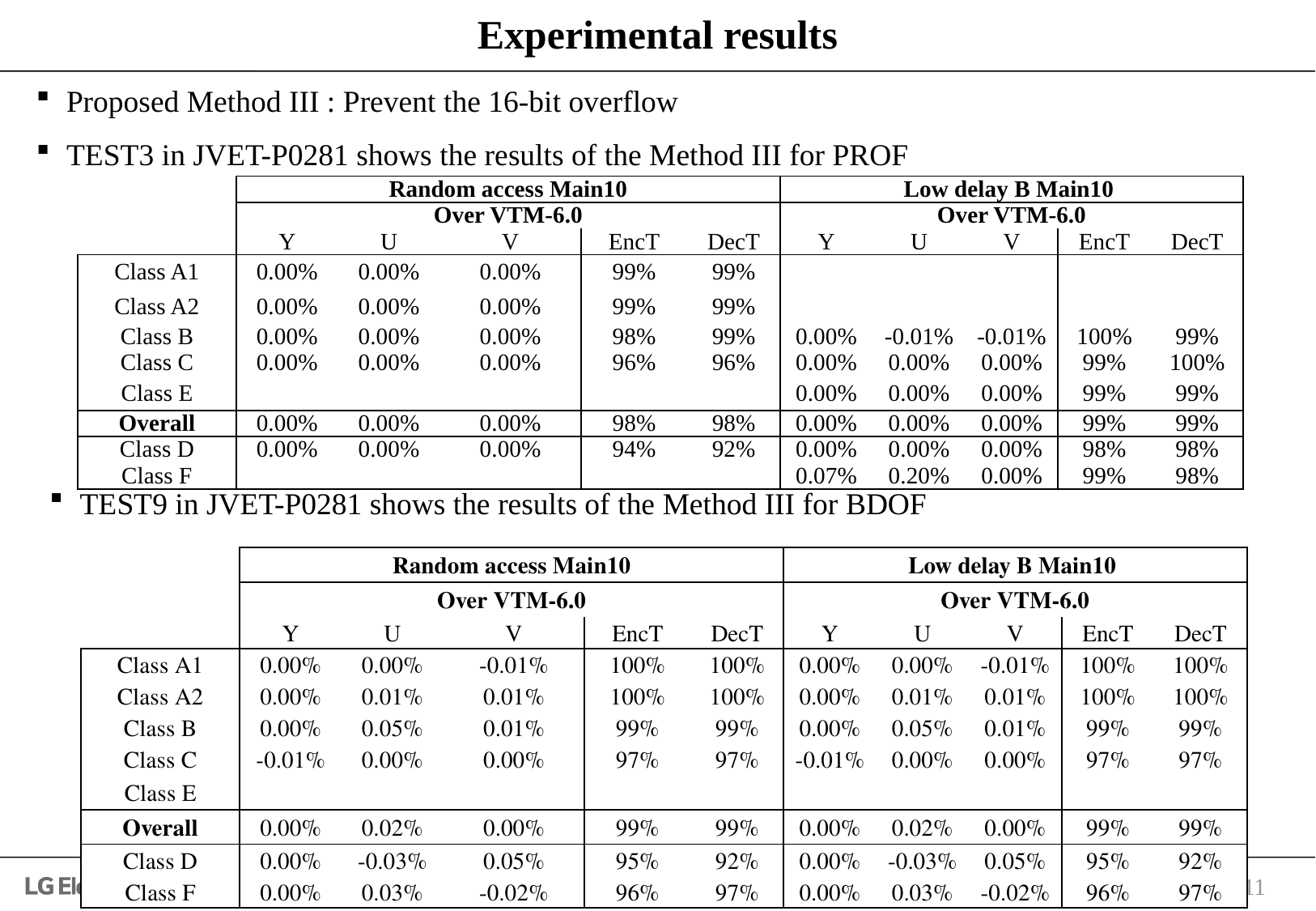

# Experimental results
Proposed Method III : Prevent the 16-bit overflow
TEST3 in JVET-P0281 shows the results of the Method III for PROF

TEST9 in JVET-P0281 shows the results of the Method III for BDOF

|  | Random access Main10 |  |  |  |  | Low delay B Main10 |  |  |  |  |
| --- | --- | --- | --- | --- | --- | --- | --- | --- | --- | --- |
|  | Over VTM-6.0 |  |  |  |  | Over VTM-6.0 |  |  |  |  |
|  | Y | U | V | EncT | DecT | Y | U | V | EncT | DecT |
| Class A1 | 0.00% | 0.00% | 0.00% | 99% | 99% |  |  |  |  |  |
| Class A2 | 0.00% | 0.00% | 0.00% | 99% | 99% |  |  |  |  |  |
| Class B | 0.00% | 0.00% | 0.00% | 98% | 99% | 0.00% | -0.01% | -0.01% | 100% | 99% |
| Class C | 0.00% | 0.00% | 0.00% | 96% | 96% | 0.00% | 0.00% | 0.00% | 99% | 100% |
| Class E |  |  |  |  |  | 0.00% | 0.00% | 0.00% | 99% | 99% |
| Overall | 0.00% | 0.00% | 0.00% | 98% | 98% | 0.00% | 0.00% | 0.00% | 99% | 99% |
| Class D | 0.00% | 0.00% | 0.00% | 94% | 92% | 0.00% | 0.00% | 0.00% | 98% | 98% |
| Class F |  |  |  |  |  | 0.07% | 0.20% | 0.00% | 99% | 98% |
|  | Random access Main10 |  |  |  |  | Low delay B Main10 |  |  |  |  |
| --- | --- | --- | --- | --- | --- | --- | --- | --- | --- | --- |
|  | Over VTM-6.0 |  |  |  |  | Over VTM-6.0 |  |  |  |  |
|  | Y | U | V | EncT | DecT | Y | U | V | EncT | DecT |
| Class A1 | 0.00% | 0.00% | -0.01% | 100% | 100% | 0.00% | 0.00% | -0.01% | 100% | 100% |
| Class A2 | 0.00% | 0.01% | 0.01% | 100% | 100% | 0.00% | 0.01% | 0.01% | 100% | 100% |
| Class B | 0.00% | 0.05% | 0.01% | 99% | 99% | 0.00% | 0.05% | 0.01% | 99% | 99% |
| Class C | -0.01% | 0.00% | 0.00% | 97% | 97% | -0.01% | 0.00% | 0.00% | 97% | 97% |
| Class E |  |  |  |  |  |  |  |  |  |  |
| Overall | 0.00% | 0.02% | 0.00% | 99% | 99% | 0.00% | 0.02% | 0.00% | 99% | 99% |
| Class D | 0.00% | -0.03% | 0.05% | 95% | 92% | 0.00% | -0.03% | 0.05% | 95% | 92% |
| Class F | 0.00% | 0.03% | -0.02% | 96% | 97% | 0.00% | 0.03% | -0.02% | 96% | 97% |
11